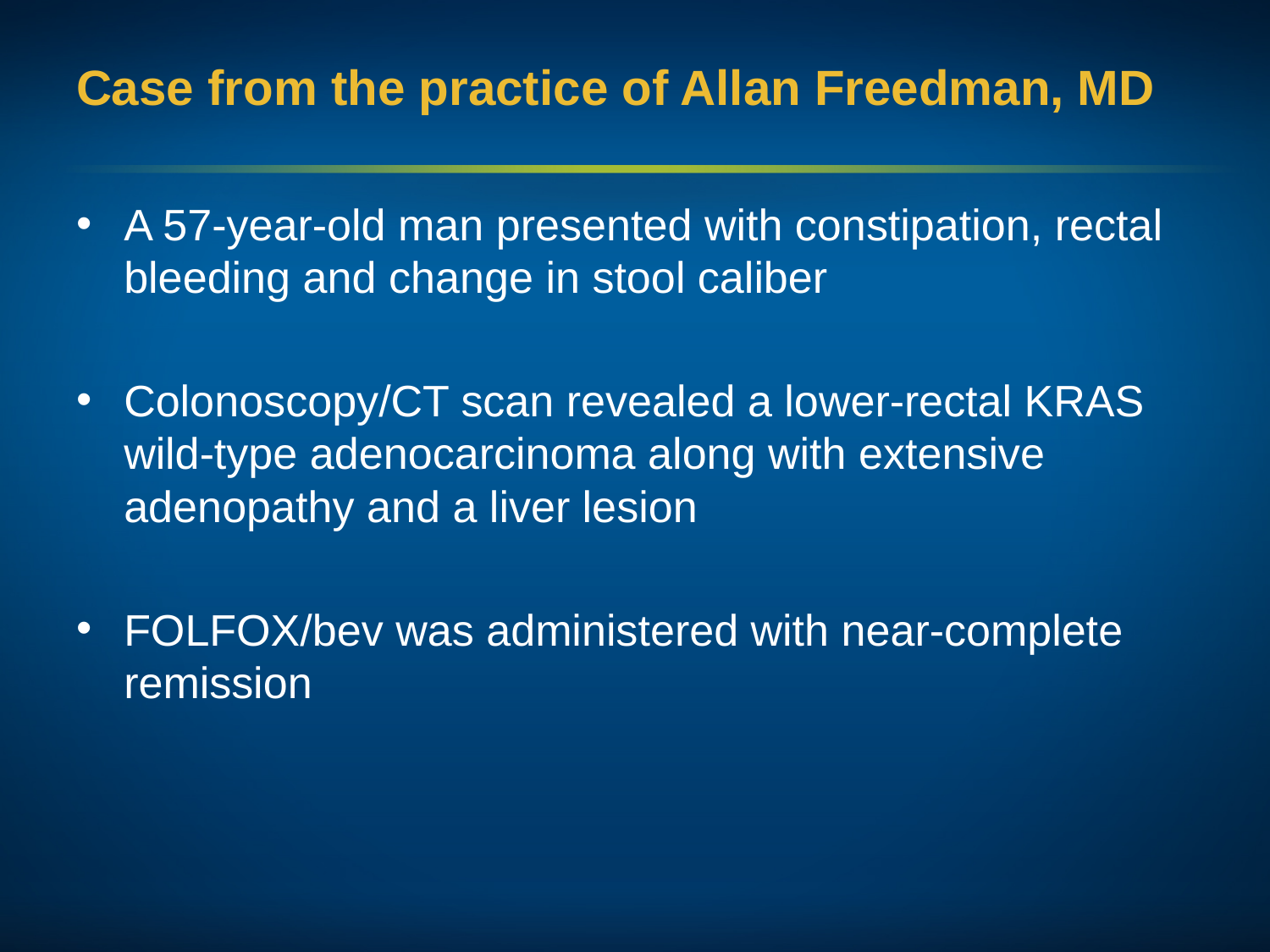

# Case from the practice of Allan Freedman, MD
A 57-year-old man presented with constipation, rectal bleeding and change in stool caliber

Colonoscopy/CT scan revealed a lower-rectal KRAS wild-type adenocarcinoma along with extensive adenopathy and a liver lesion

FOLFOX/bev was administered with near-complete remission